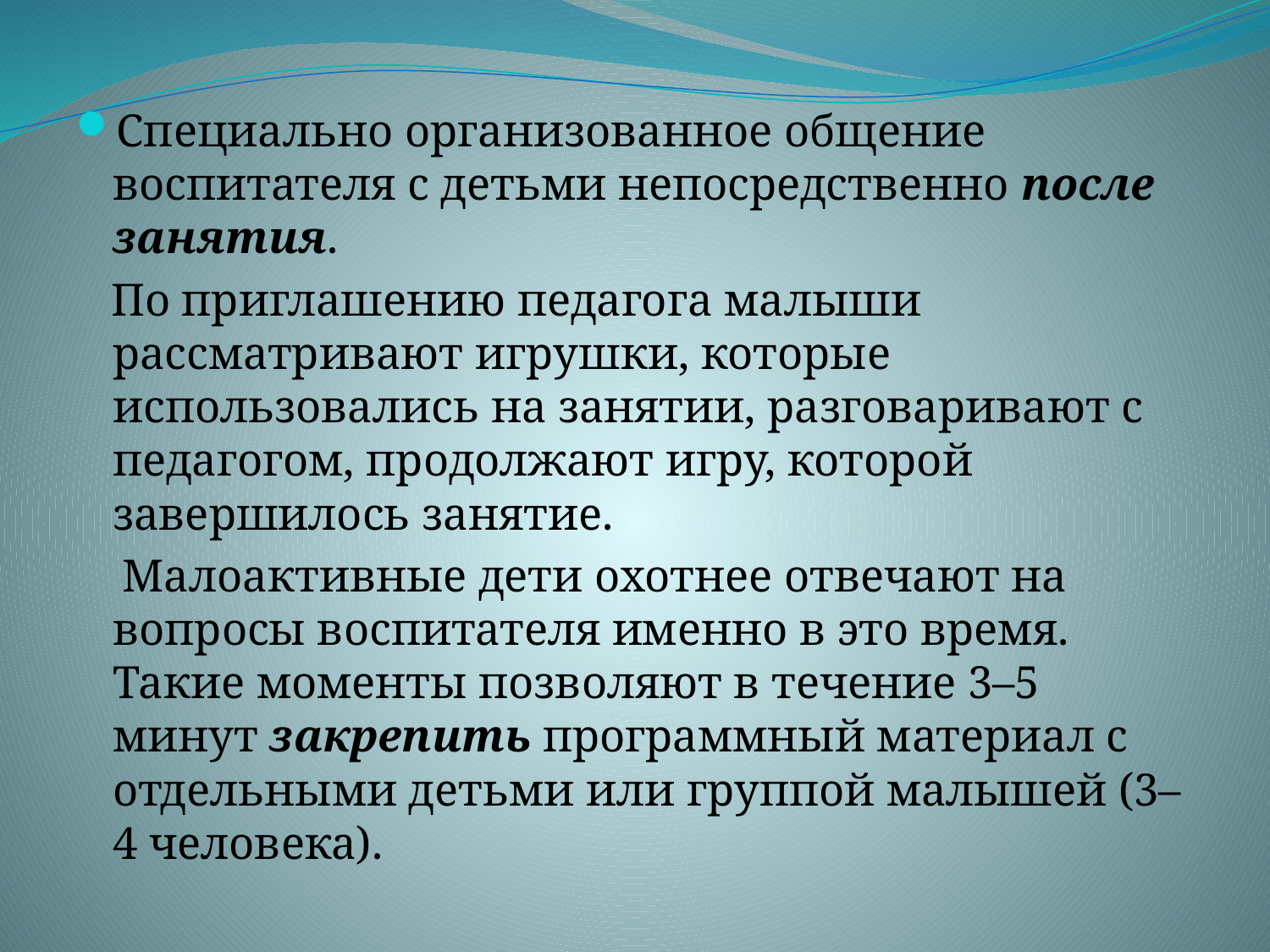

Специально организованное общение воспитателя с детьми непосредственно после занятия.
   По приглашению педагога малыши рассматривают игрушки, которые использовались на занятии, разговаривают с педагогом, продолжают игру, которой завершилось занятие.
    Малоактивные дети охотнее отвечают на вопросы воспитателя именно в это время. Такие моменты позволяют в течение 3–5 минут закрепить программный материал с отдельными детьми или группой малышей (3–4 человека).
#